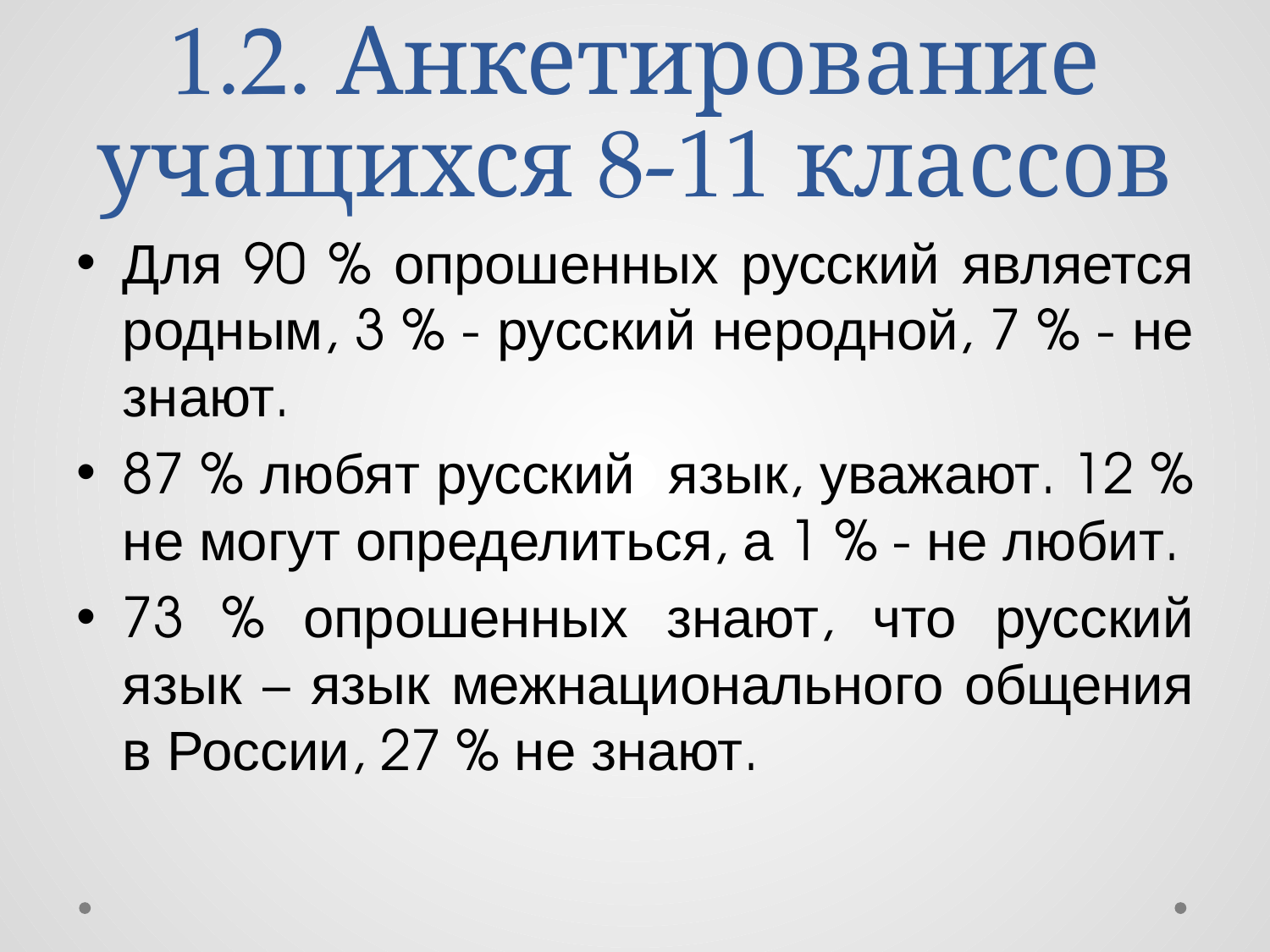

# 1.2. Анкетирование учащихся 8-11 классов
Для 90 % опрошенных русский является родным, 3 % - русский неродной, 7 % - не знают.
87 % любят русский  язык, уважают. 12 % не могут определиться, а 1 % - не любит.
73 % опрошенных знают, что русский язык – язык межнационального общения в России, 27 % не знают.